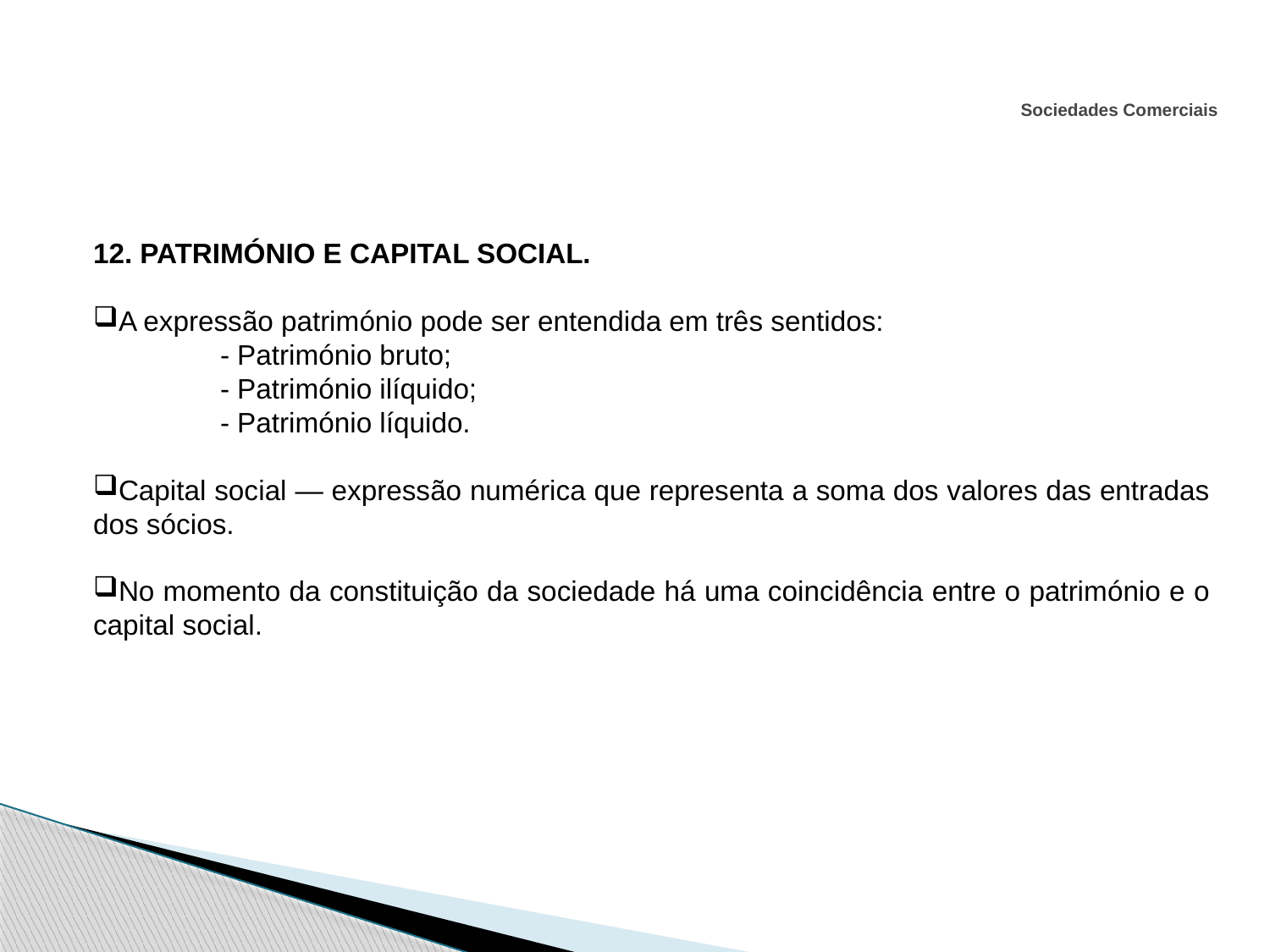

# Sociedades Comerciais
12. PATRIMÓNIO E CAPITAL SOCIAL.

A expressão património pode ser entendida em três sentidos:
	- Património bruto;
	- Património ilíquido;
	- Património líquido.

Capital social — expressão numérica que representa a soma dos valores das entradas dos sócios.

No momento da constituição da sociedade há uma coincidência entre o património e o capital social.